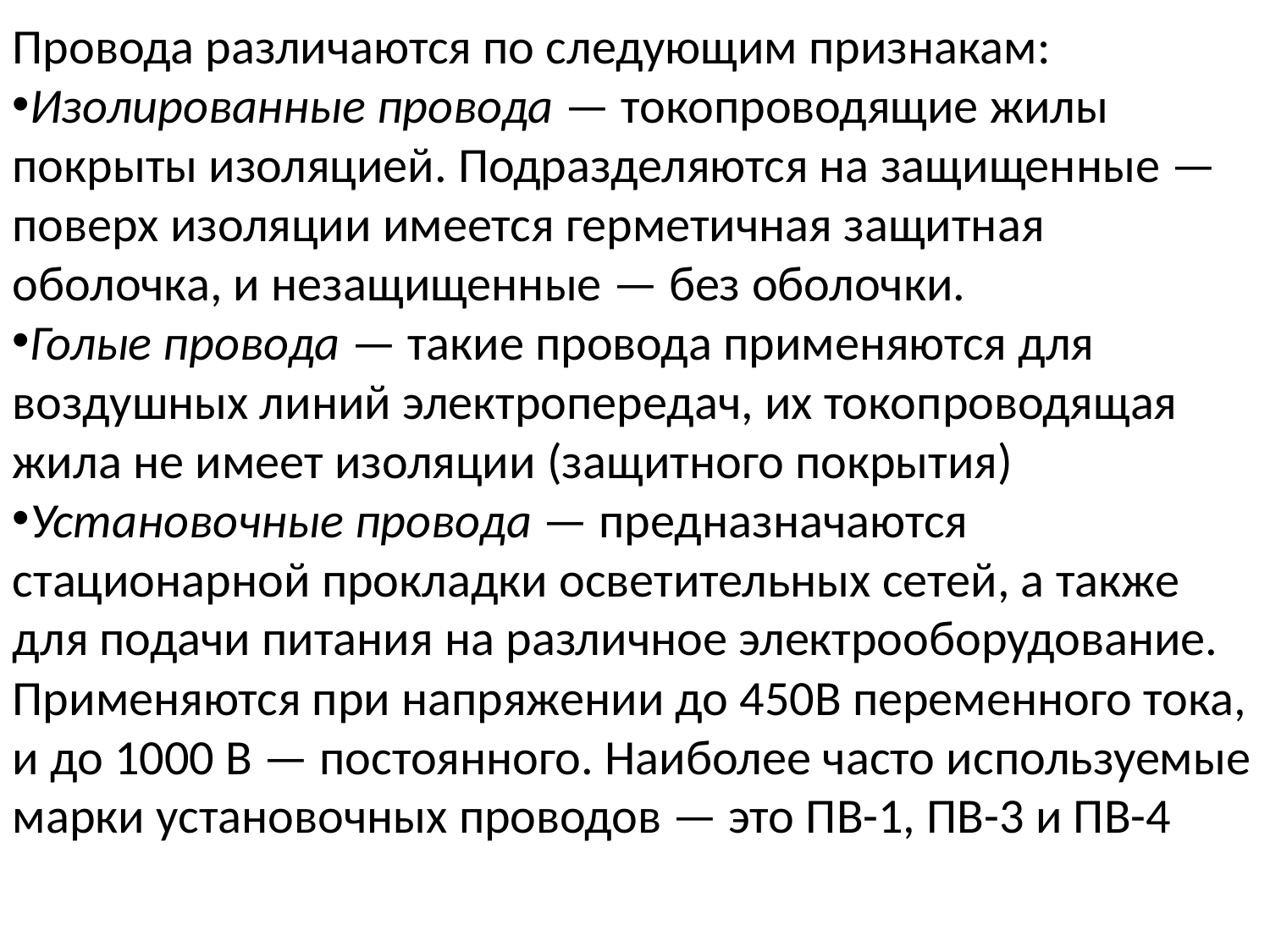

Провода различаются по следующим признакам:
Изолированные провода — токопроводящие жилы покрыты изоляцией. Подразделяются на защищенные — поверх изоляции имеется герметичная защитная оболочка, и незащищенные — без оболочки.
Голые провода — такие провода применяются для воздушных линий электропередач, их токопроводящая жила не имеет изоляции (защитного покрытия)
Установочные провода — предназначаются стационарной прокладки осветительных сетей, а также для подачи питания на различное электрооборудование. Применяются при напряжении до 450В переменного тока, и до 1000 В — постоянного. Наиболее часто используемые марки установочных проводов — это ПВ-1, ПВ-3 и ПВ-4